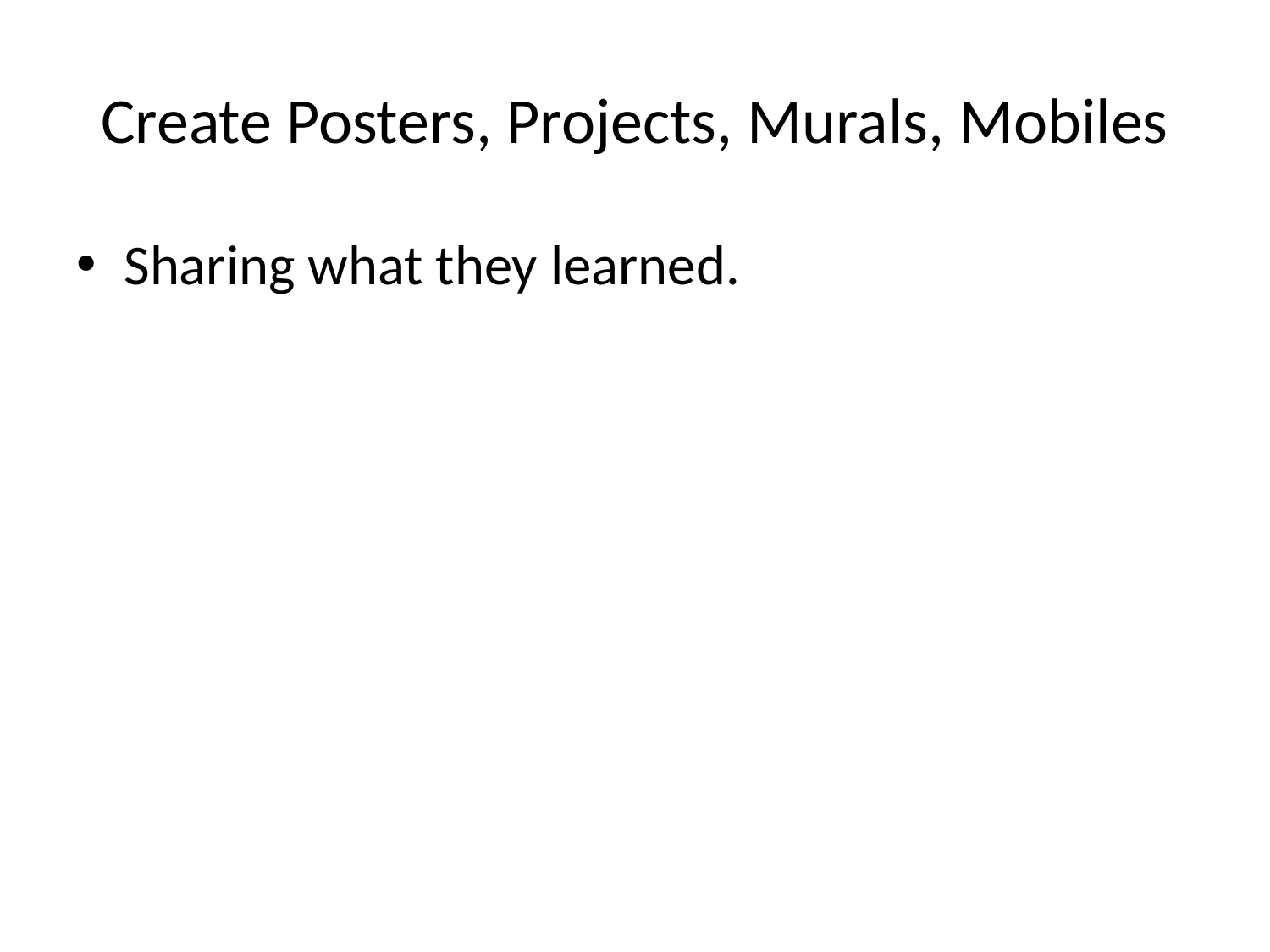

# Create Posters, Projects, Murals, Mobiles
Sharing what they learned.